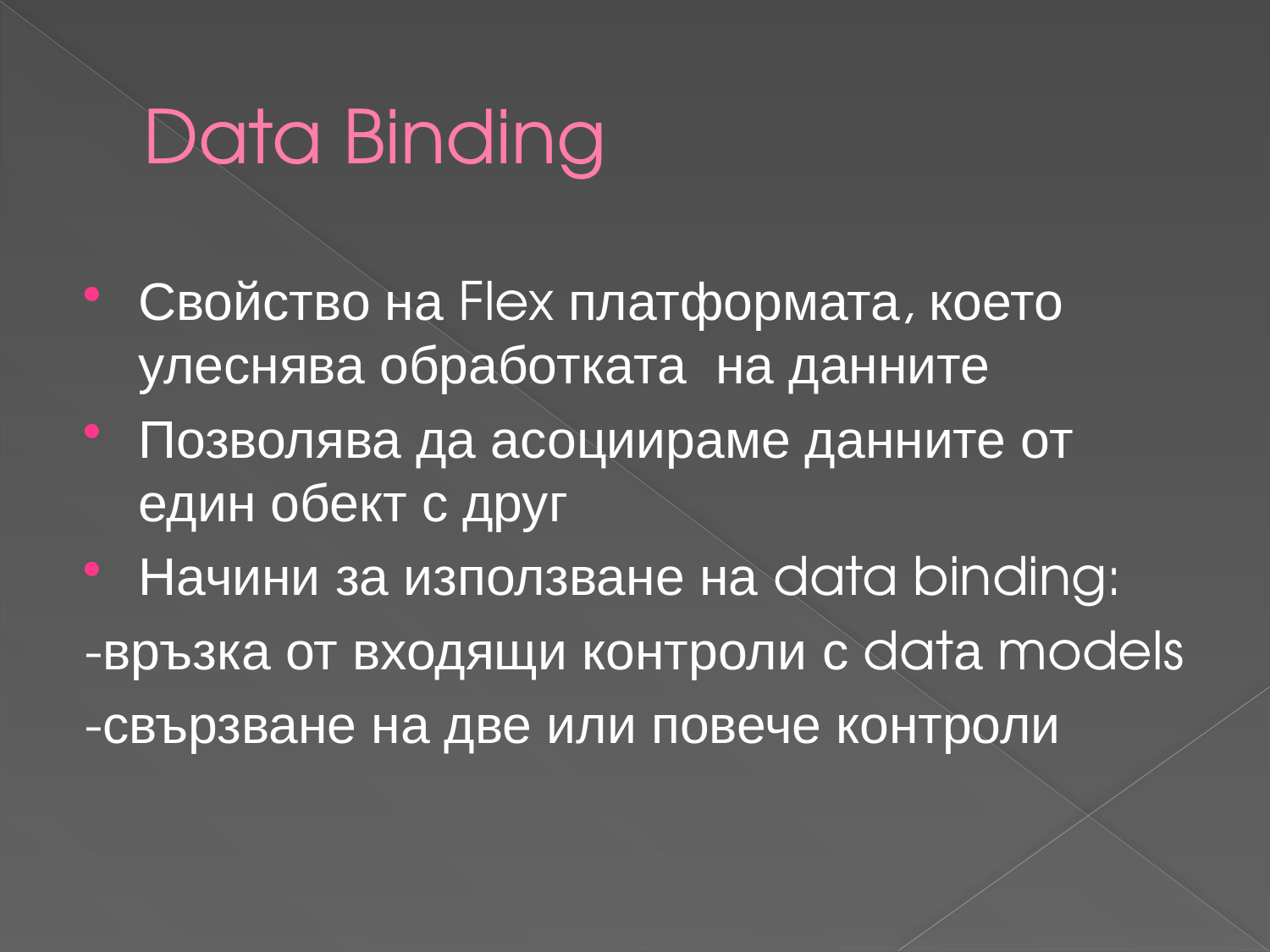

# Data Binding
Свойство на Flex платформата, което улеснява обработката  на данните
Позволява да асоциираме данните от един обект с друг
Начини за използване на data binding:
-връзка от входящи контроли с datа models
-свързване на две или повече контроли